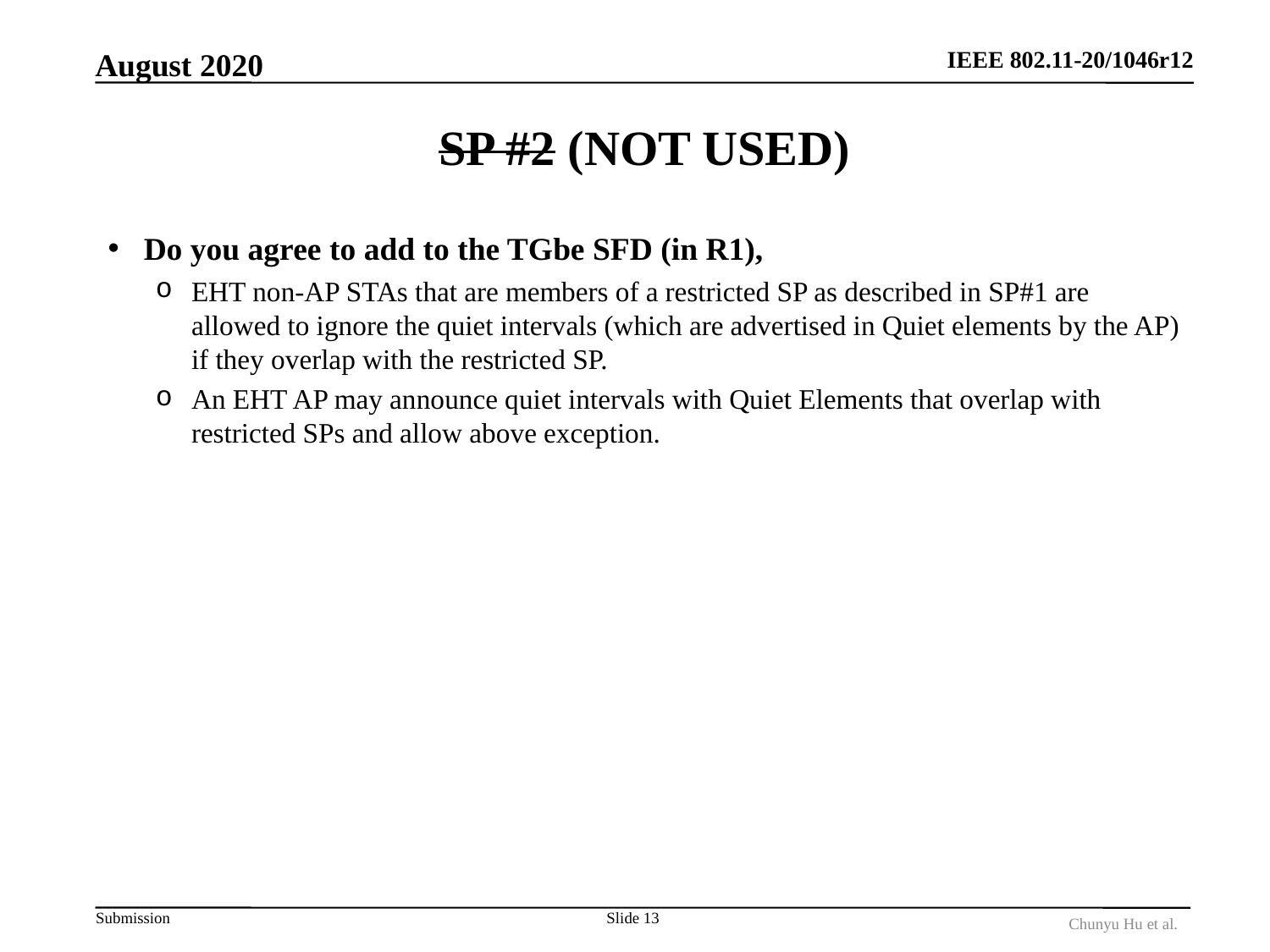

August 2020
# SP #2 (NOT USED)
Do you agree to add to the TGbe SFD (in R1),
EHT non-AP STAs that are members of a restricted SP as described in SP#1 are allowed to ignore the quiet intervals (which are advertised in Quiet elements by the AP) if they overlap with the restricted SP.
An EHT AP may announce quiet intervals with Quiet Elements that overlap with restricted SPs and allow above exception.

Slide 13
Chunyu Hu et al.